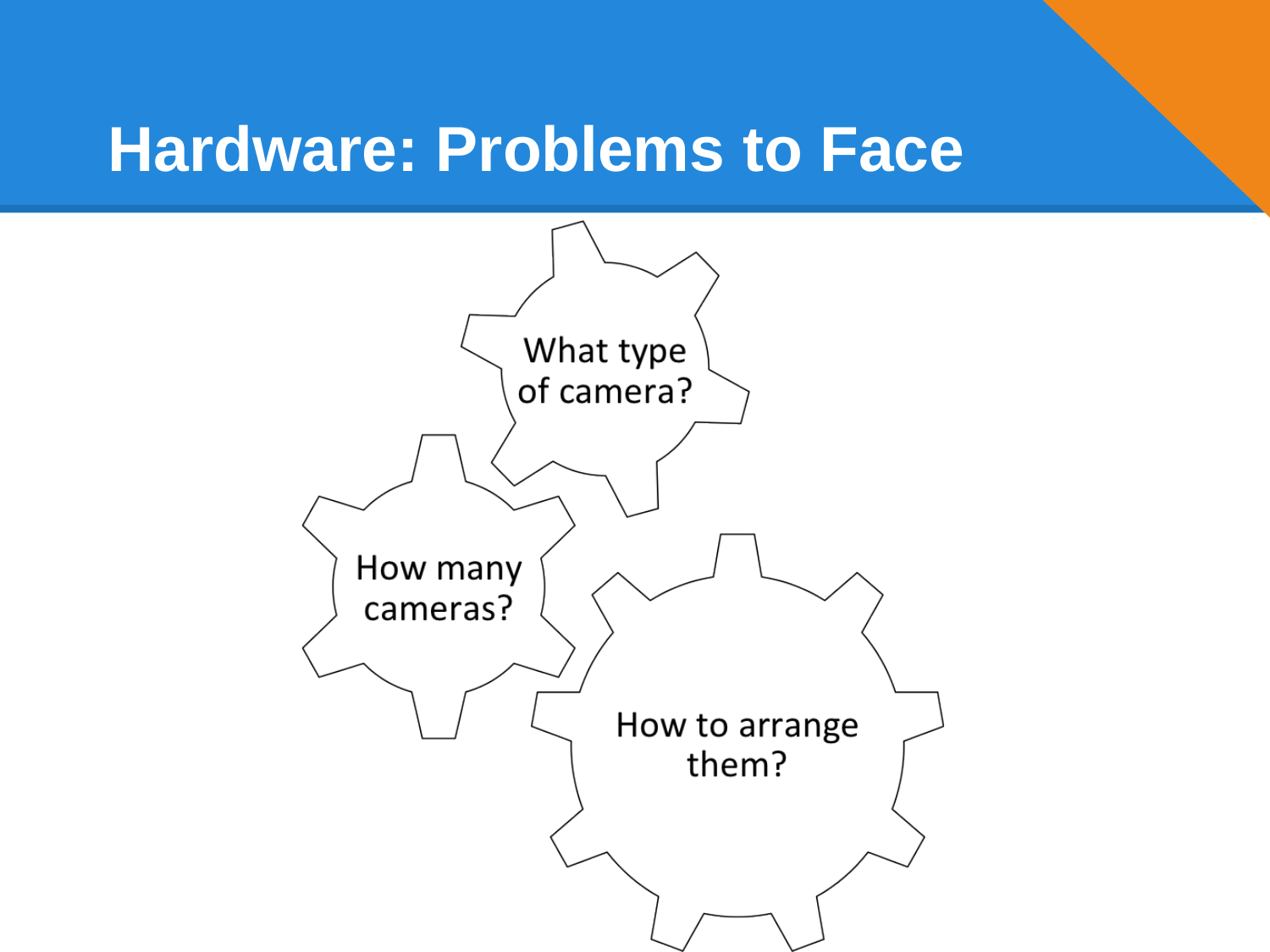

# Hardware: Problems to Face

What type of camera?

How many cameras?

How to arrange them?